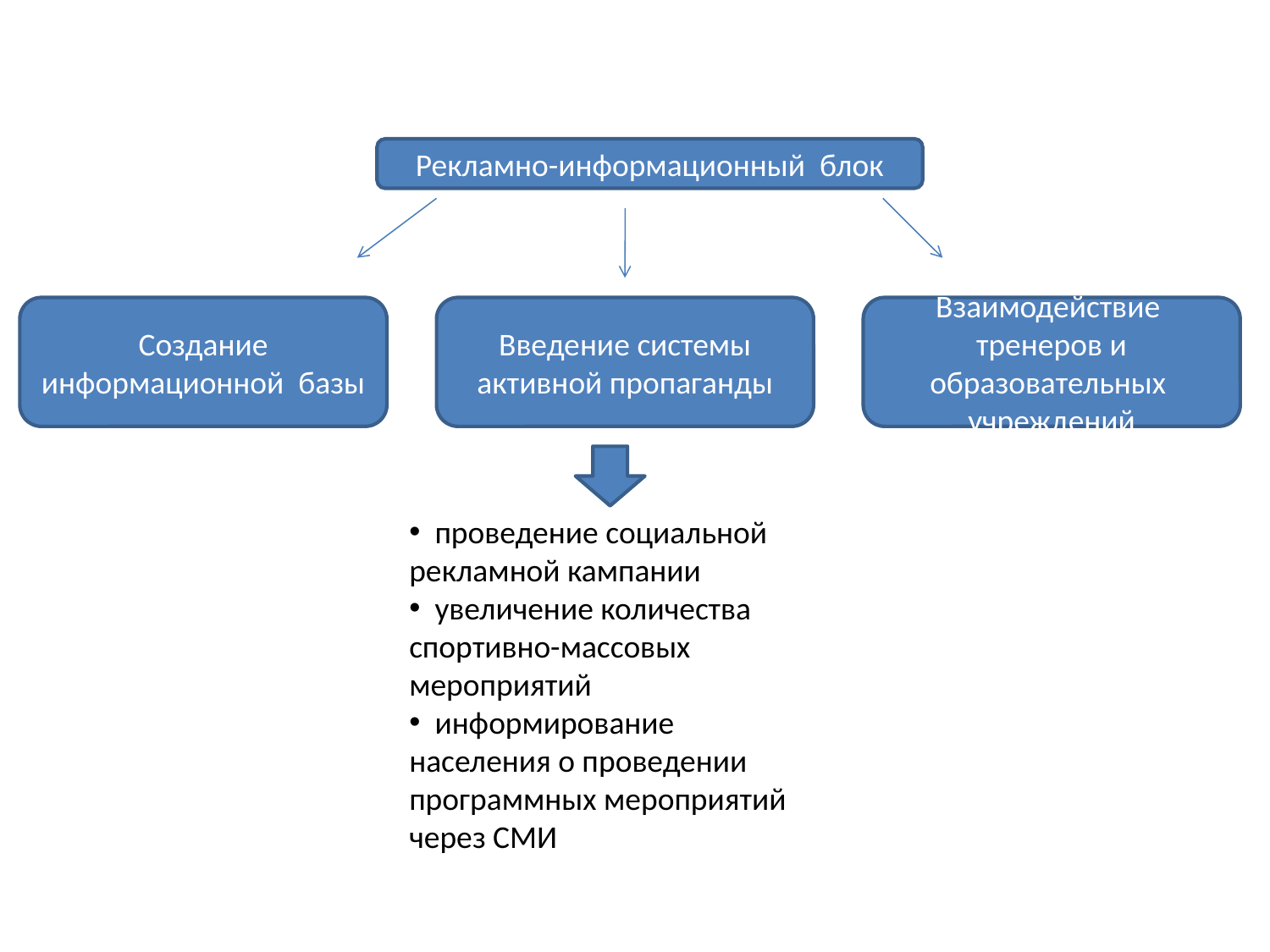

Рекламно-информационный  блок
Создание информационной  базы
Введение системы активной пропаганды
Взаимодействие  тренеров и образовательных  учреждений

  проведение социальной рекламной кампании
  увеличение количества спортивно-массовых мероприятий
  информирование населения о проведении программных мероприятий через СМИ